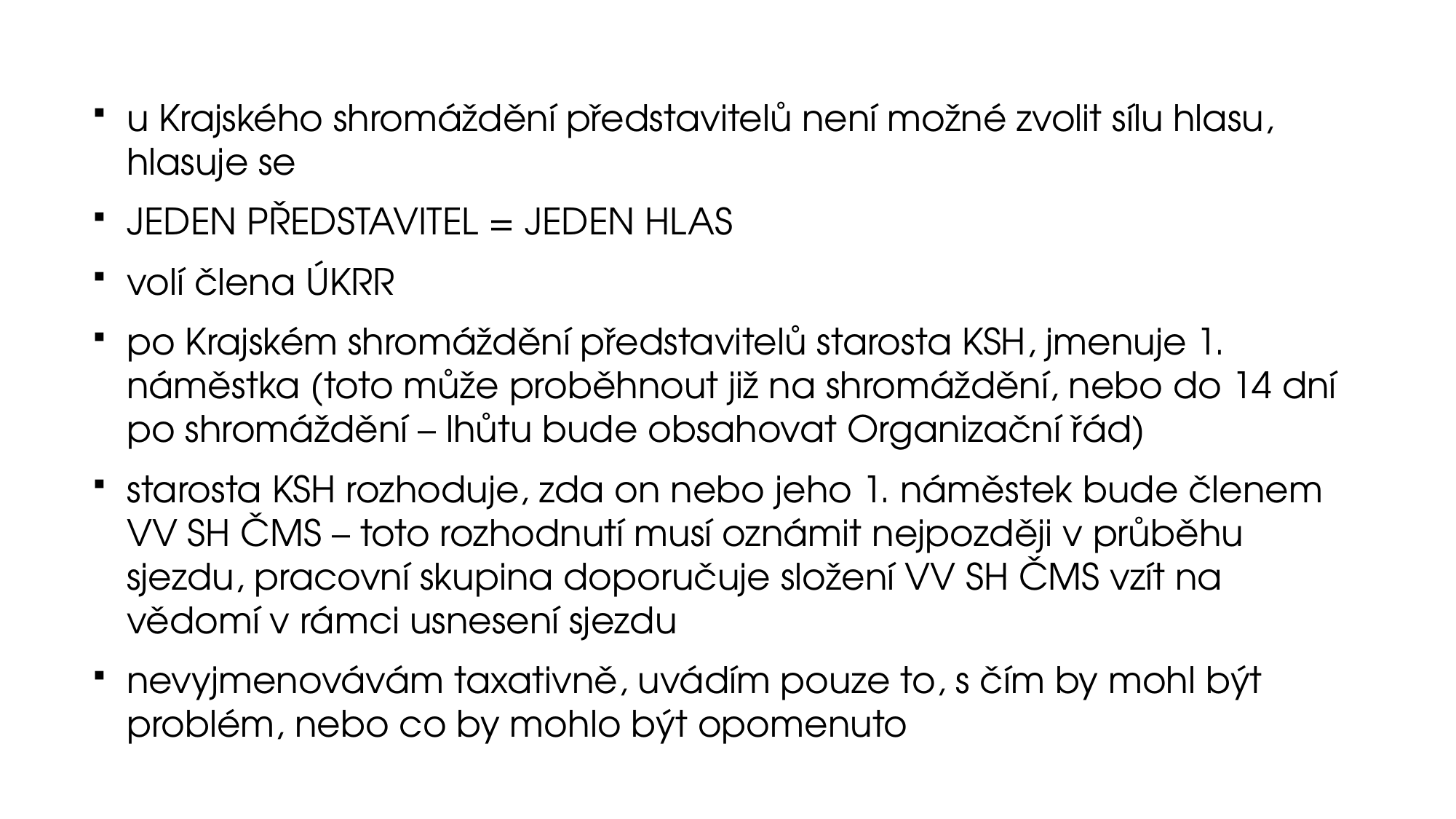

u Krajského shromáždění představitelů není možné zvolit sílu hlasu, hlasuje se
JEDEN PŘEDSTAVITEL = JEDEN HLAS
volí člena ÚKRR
po Krajském shromáždění představitelů starosta KSH, jmenuje 1. náměstka (toto může proběhnout již na shromáždění, nebo do 14 dní po shromáždění – lhůtu bude obsahovat Organizační řád)
starosta KSH rozhoduje, zda on nebo jeho 1. náměstek bude členem VV SH ČMS – toto rozhodnutí musí oznámit nejpozději v průběhu sjezdu, pracovní skupina doporučuje složení VV SH ČMS vzít na vědomí v rámci usnesení sjezdu
nevyjmenovávám taxativně, uvádím pouze to, s čím by mohl být problém, nebo co by mohlo být opomenuto